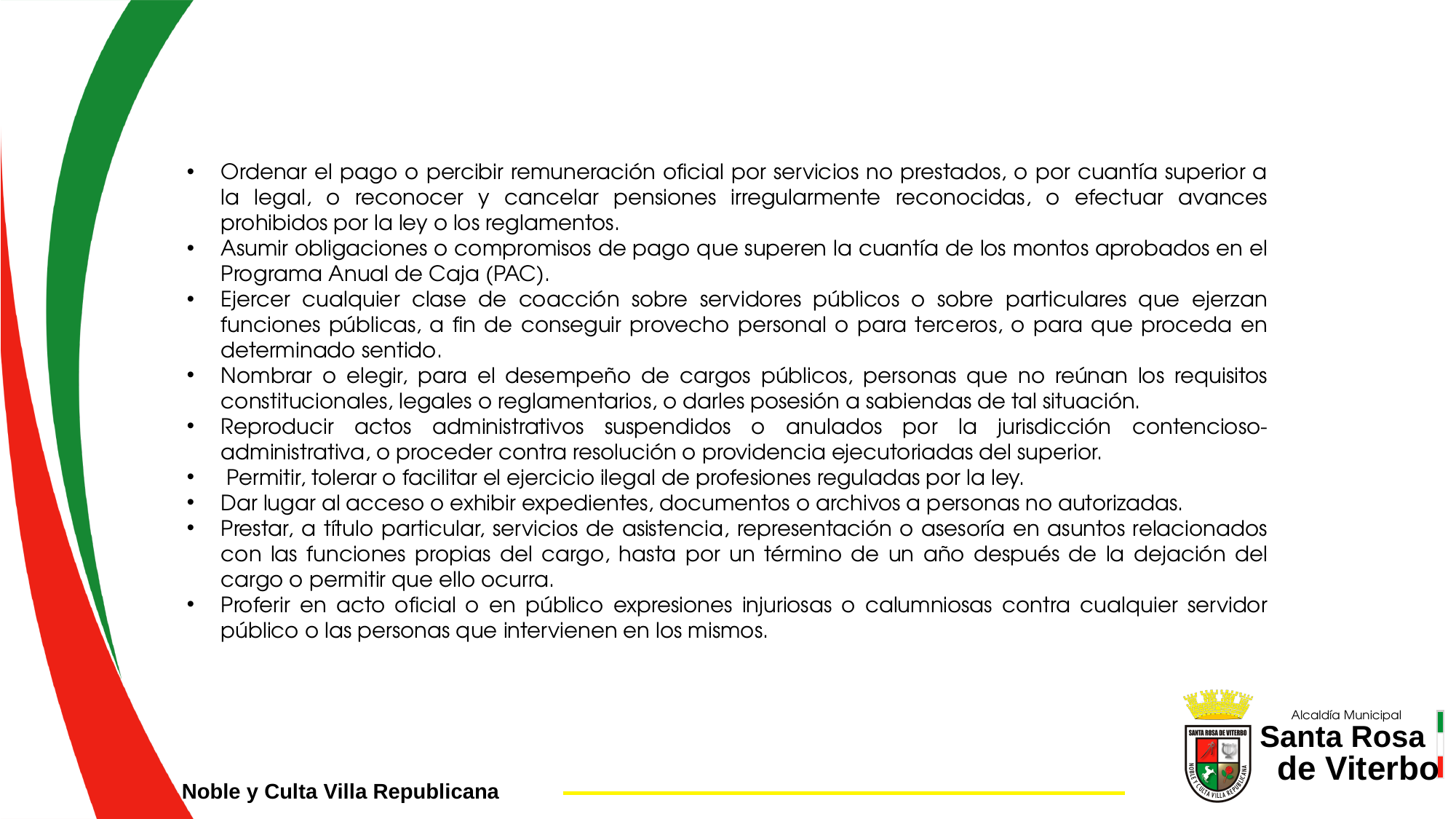

Ordenar el pago o percibir remuneración oficial por servicios no prestados, o por cuantía superior a la legal, o reconocer y cancelar pensiones irregularmente reconocidas, o efectuar avances prohibidos por la ley o los reglamentos.
Asumir obligaciones o compromisos de pago que superen la cuantía de los montos aprobados en el Programa Anual de Caja (PAC).
Ejercer cualquier clase de coacción sobre servidores públicos o sobre particulares que ejerzan funciones públicas, a fin de conseguir provecho personal o para terceros, o para que proceda en determinado sentido.
Nombrar o elegir, para el desempeño de cargos públicos, personas que no reúnan los requisitos constitucionales, legales o reglamentarios, o darles posesión a sabiendas de tal situación.
Reproducir actos administrativos suspendidos o anulados por la jurisdicción contencioso-administrativa, o proceder contra resolución o providencia ejecutoriadas del superior.
 Permitir, tolerar o facilitar el ejercicio ilegal de profesiones reguladas por la ley.
Dar lugar al acceso o exhibir expedientes, documentos o archivos a personas no autorizadas.
Prestar, a título particular, servicios de asistencia, representación o asesoría en asuntos relacionados con las funciones propias del cargo, hasta por un término de un año después de la dejación del cargo o permitir que ello ocurra.
Proferir en acto oficial o en público expresiones injuriosas o calumniosas contra cualquier servidor público o las personas que intervienen en los mismos.